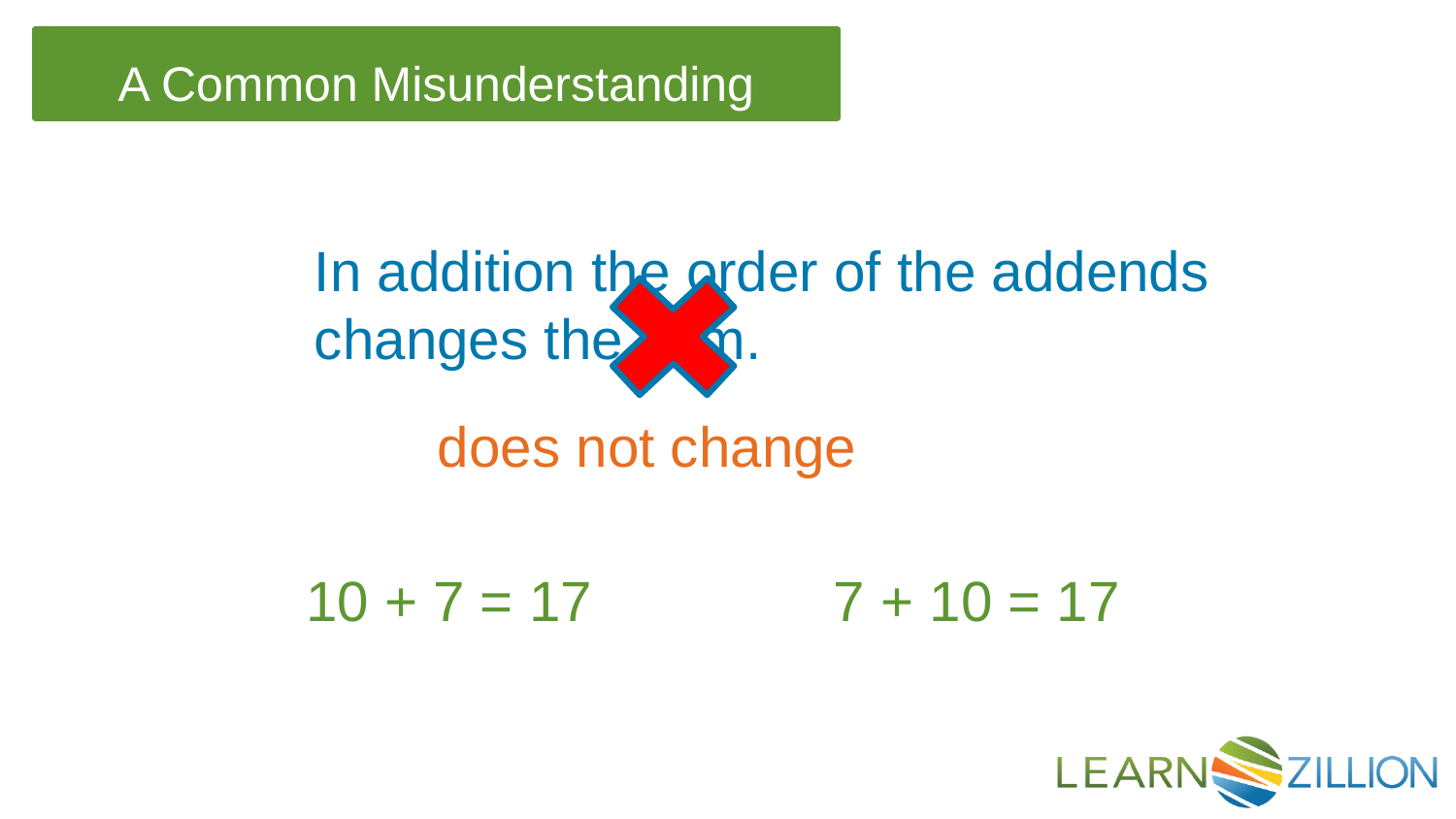

In addition the order of the addends changes the sum.

does not change
10 + 7 = 17
7 + 10 = 17